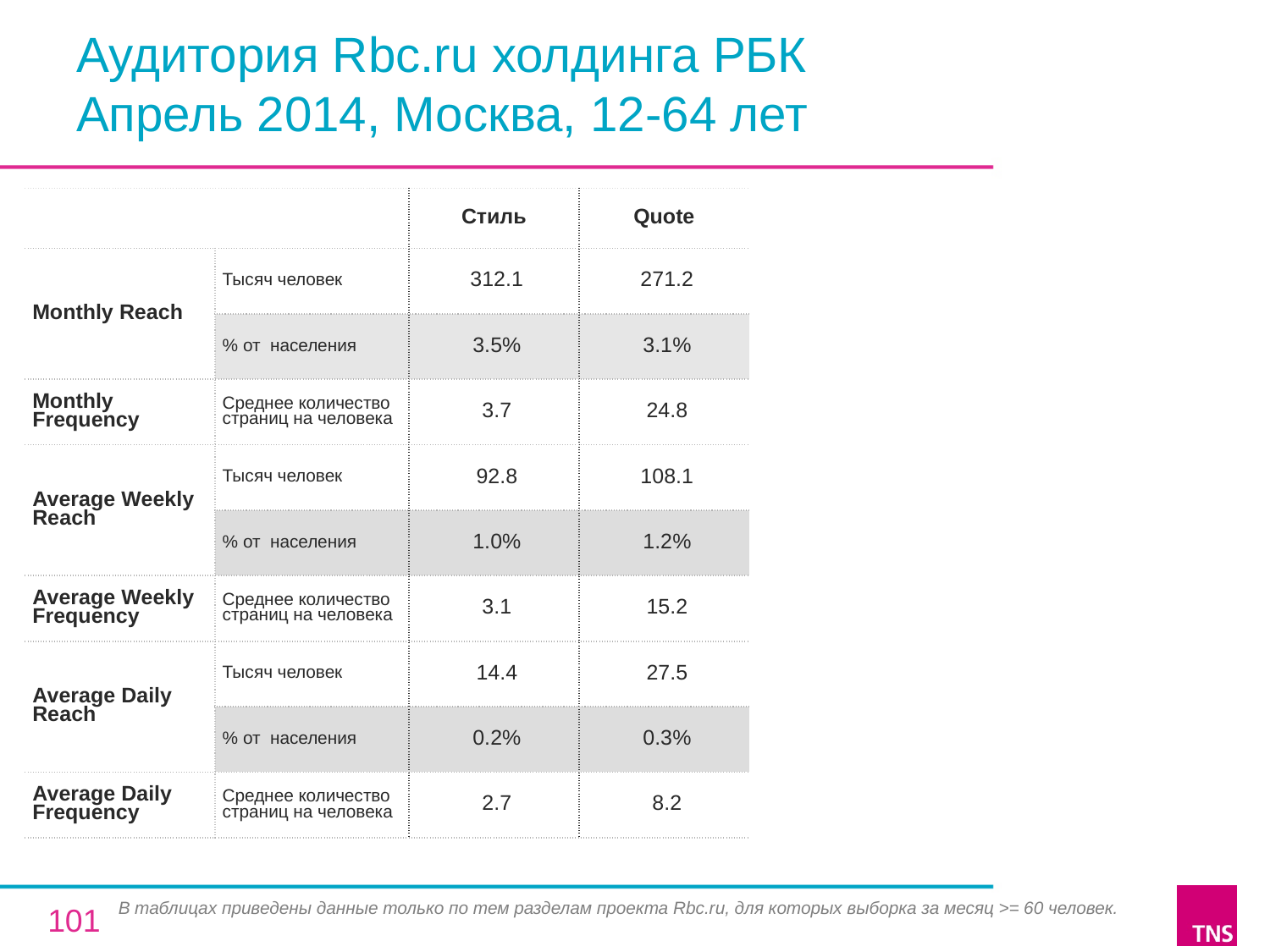

# Аудитория Rbc.ru холдинга РБК Апрель 2014, Москва, 12-64 лет
|  |  | Стиль | Quote |
| --- | --- | --- | --- |
| Monthly Reach | Тысяч человек | 312.1 | 271.2 |
|  | % от населения | 3.5% | 3.1% |
| Monthly Frequency | Среднее количество страниц на человека | 3.7 | 24.8 |
| Average Weekly Reach | Тысяч человек | 92.8 | 108.1 |
|  | % от населения | 1.0% | 1.2% |
| Average Weekly Frequency | Среднее количество страниц на человека | 3.1 | 15.2 |
| Average Daily Reach | Тысяч человек | 14.4 | 27.5 |
|  | % от населения | 0.2% | 0.3% |
| Average Daily Frequency | Среднее количество страниц на человека | 2.7 | 8.2 |
В таблицах приведены данные только по тем разделам проекта Rbc.ru, для которых выборка за месяц >= 60 человек.
101